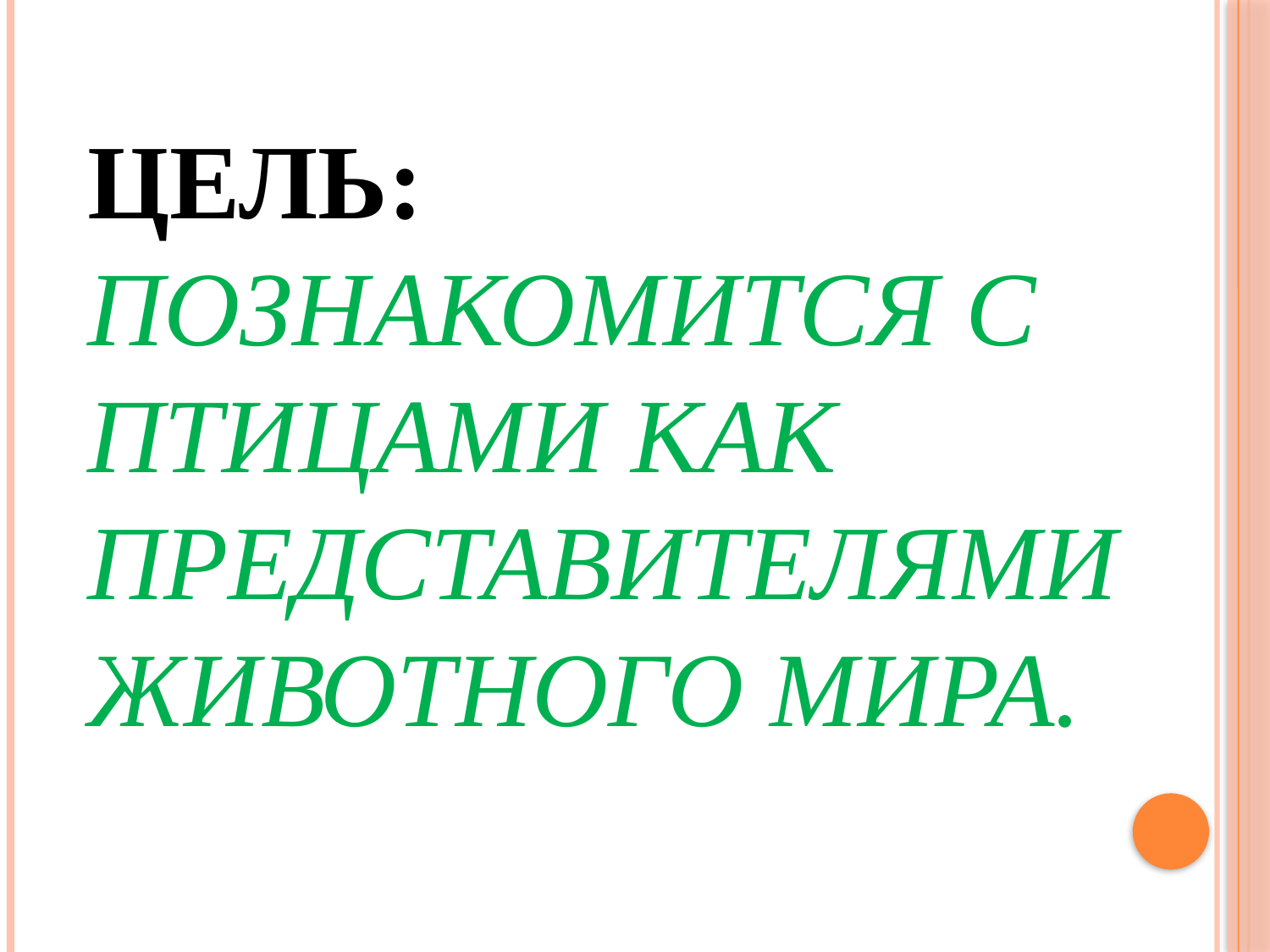

# ЦЕЛЬ: ПОЗНАКОМИТСЯ С ПТИЦАМИ КАК ПРЕДСТАВИТЕЛЯМИ ЖИВОТНОГО МИРА.